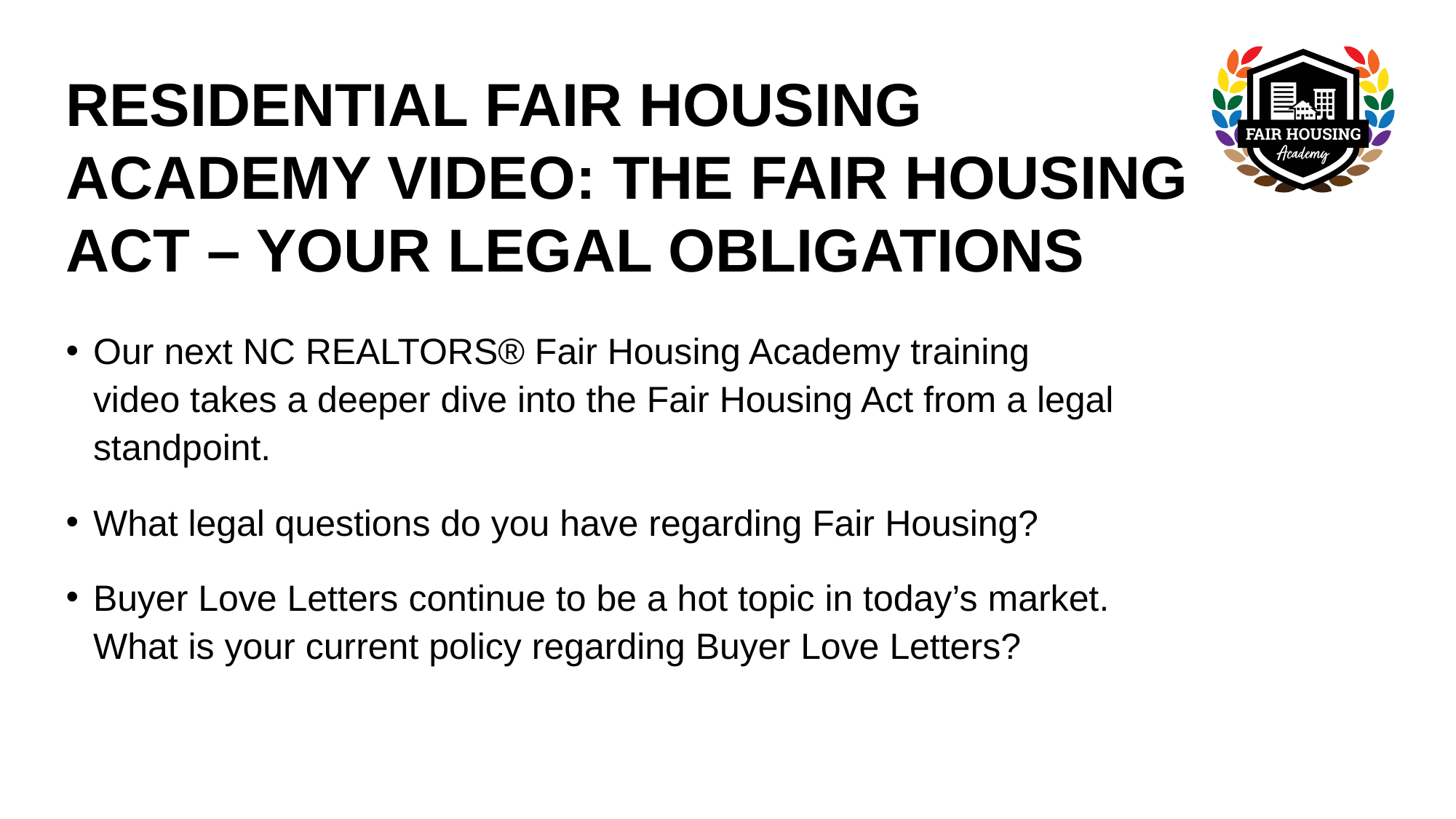

# RESIDENTIAL FAIR HOUSING ACADEMY VIDEO: THE FAIR HOUSING ACT – YOUR LEGAL OBLIGATIONS
Our next NC REALTORS® Fair Housing Academy training video takes a deeper dive into the Fair Housing Act from a legal standpoint.
What legal questions do you have regarding Fair Housing?
Buyer Love Letters continue to be a hot topic in today’s market. What is your current policy regarding Buyer Love Letters?